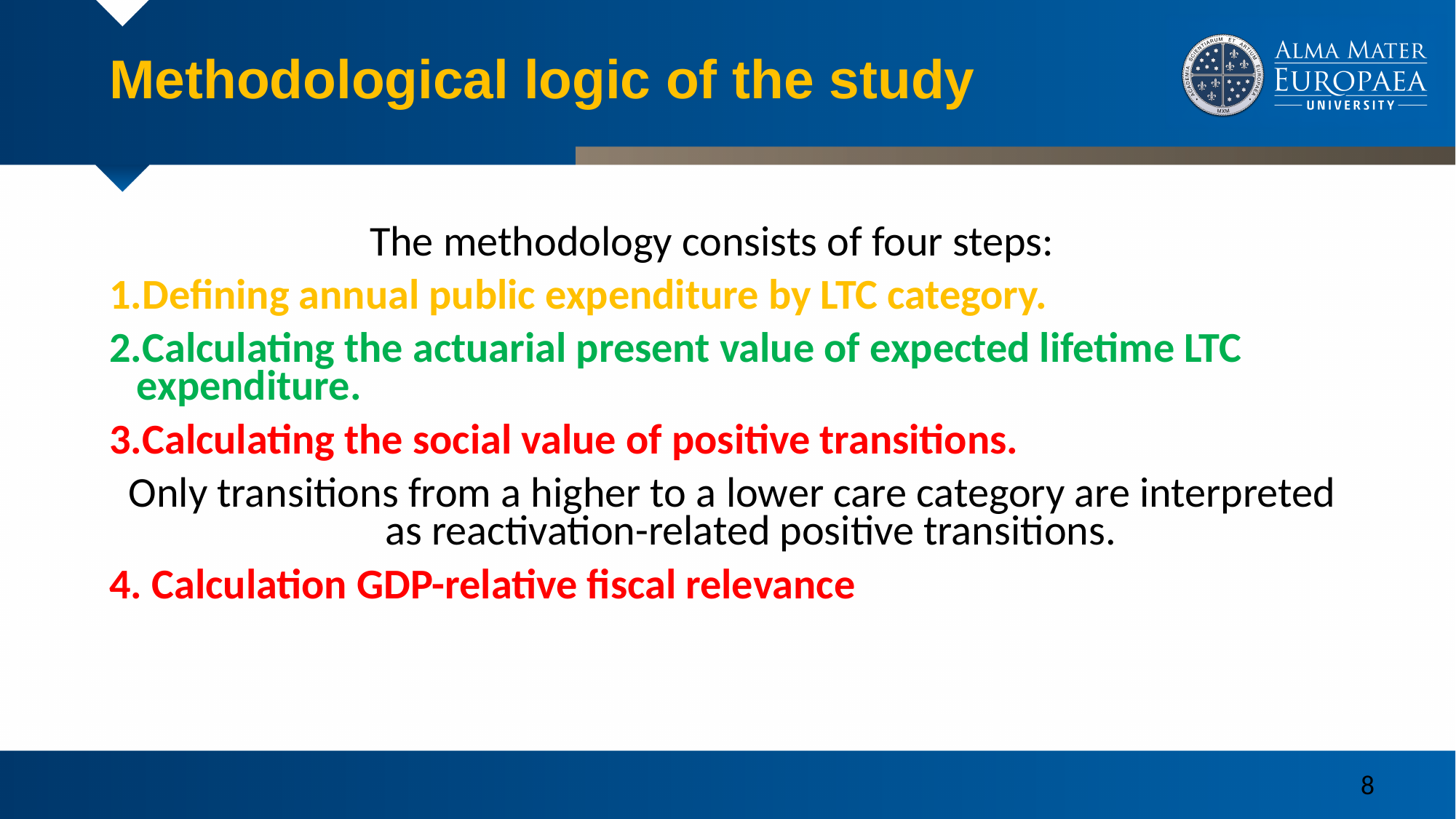

# Methodological logic of the study
                           The methodology consists of four steps:
Defining annual public expenditure by LTC category.
Calculating the actuarial present value of expected lifetime LTC expenditure.
Calculating the social value of positive transitions.
Only transitions from a higher to a lower care category are interpreted  as reactivation-related positive transitions.
4. Calculation GDP-relative fiscal relevance

8